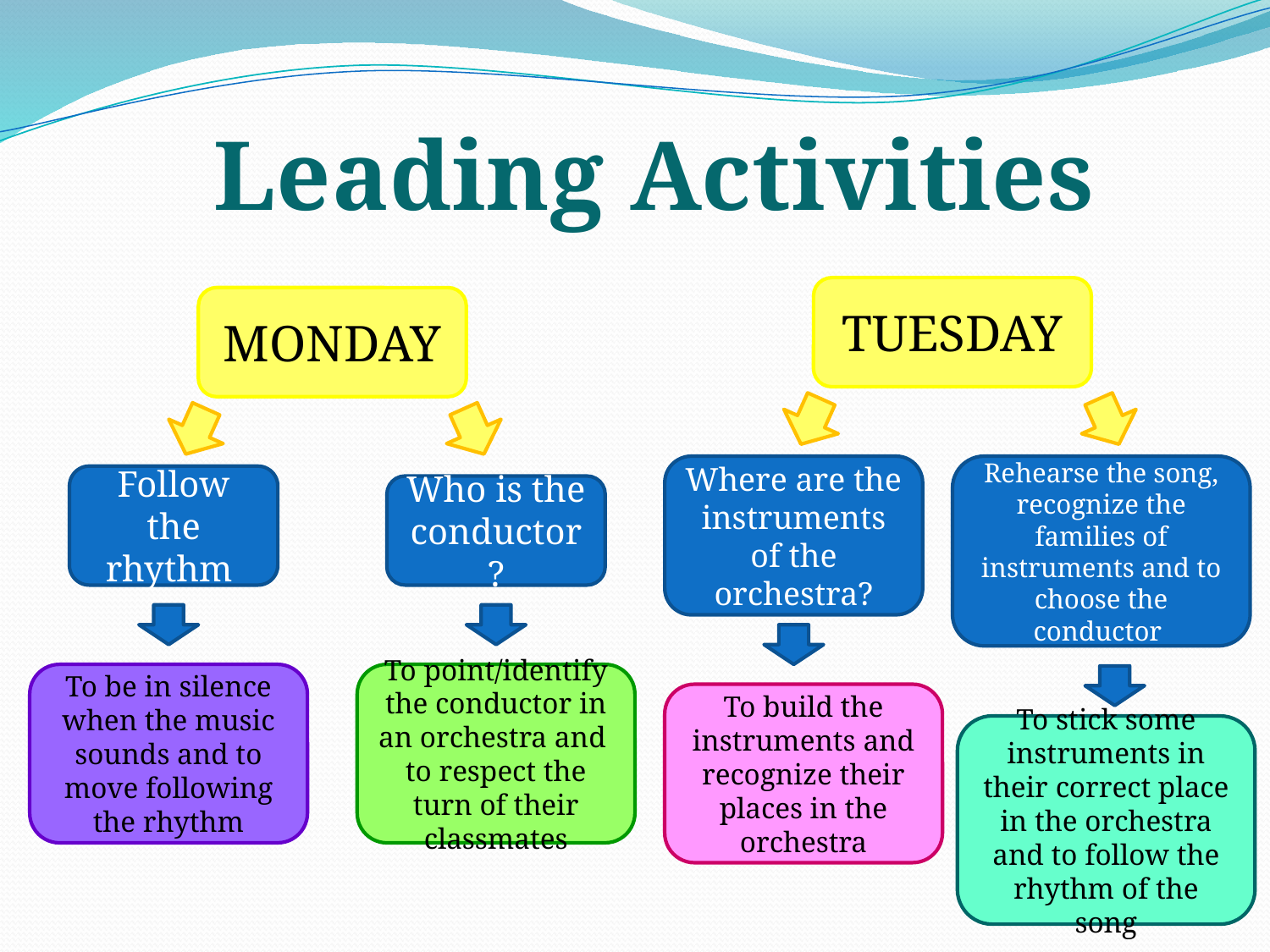

Leading Activities
TUESDAY
MONDAY

Where are the instruments of the orchestra?
Rehearse the song, recognize the families of instruments and to choose the conductor
Follow the rhythm
Who is the conductor?

To be in silence when the music sounds and to move following the rhythm
To point/identify the conductor in an orchestra and  to respect the turn of their classmates

To build the instruments and recognize their places in the orchestra
To stick some instruments in their correct place in the orchestra and to follow the rhythm of the song